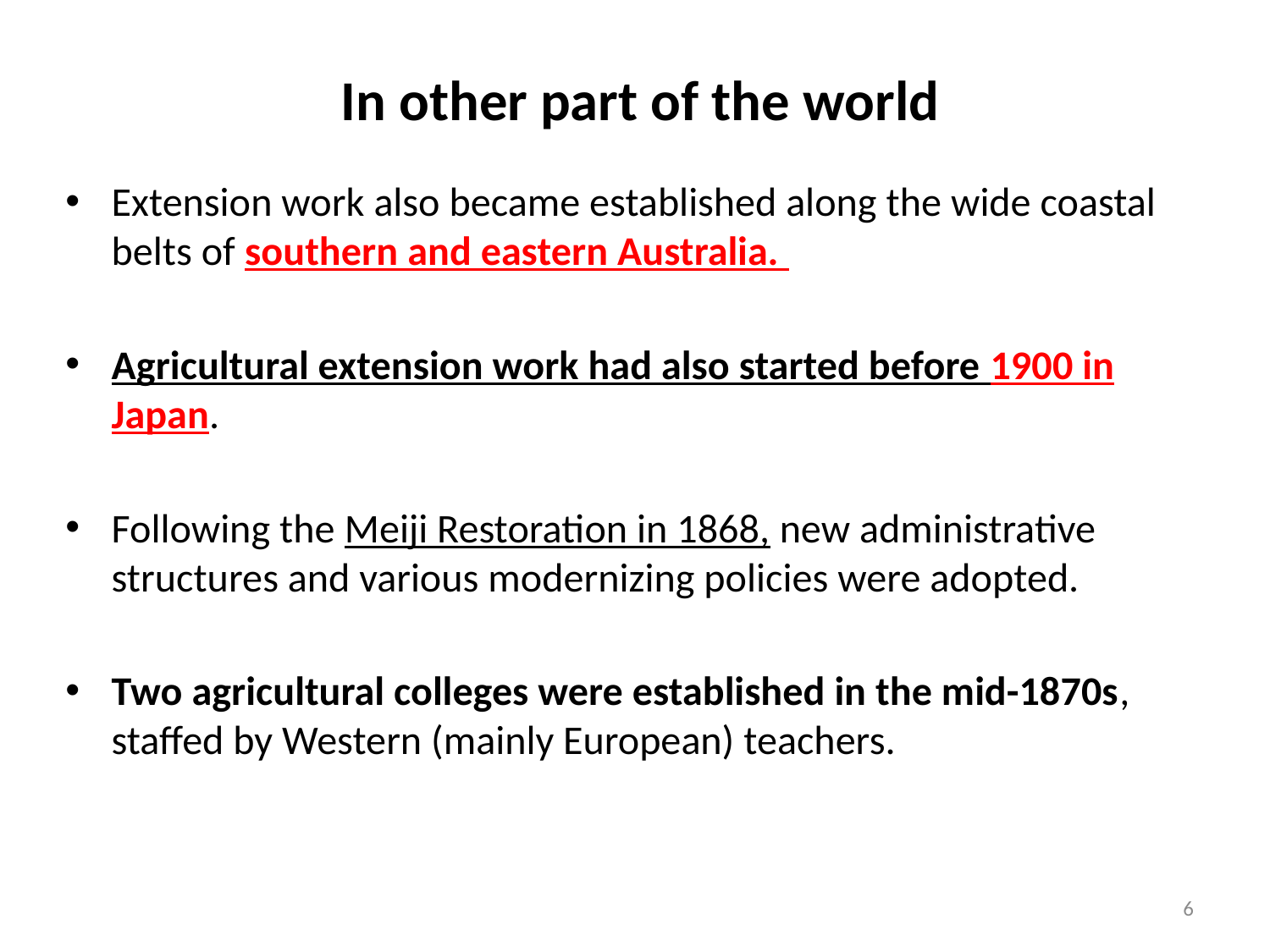

# In other part of the world
Extension work also became established along the wide coastal belts of southern and eastern Australia.

Agricultural extension work had also started before 1900 in Japan.

Following the Meiji Restoration in 1868, new administrative structures and various modernizing policies were adopted.

Two agricultural colleges were established in the mid-1870s, staffed by Western (mainly European) teachers.

6